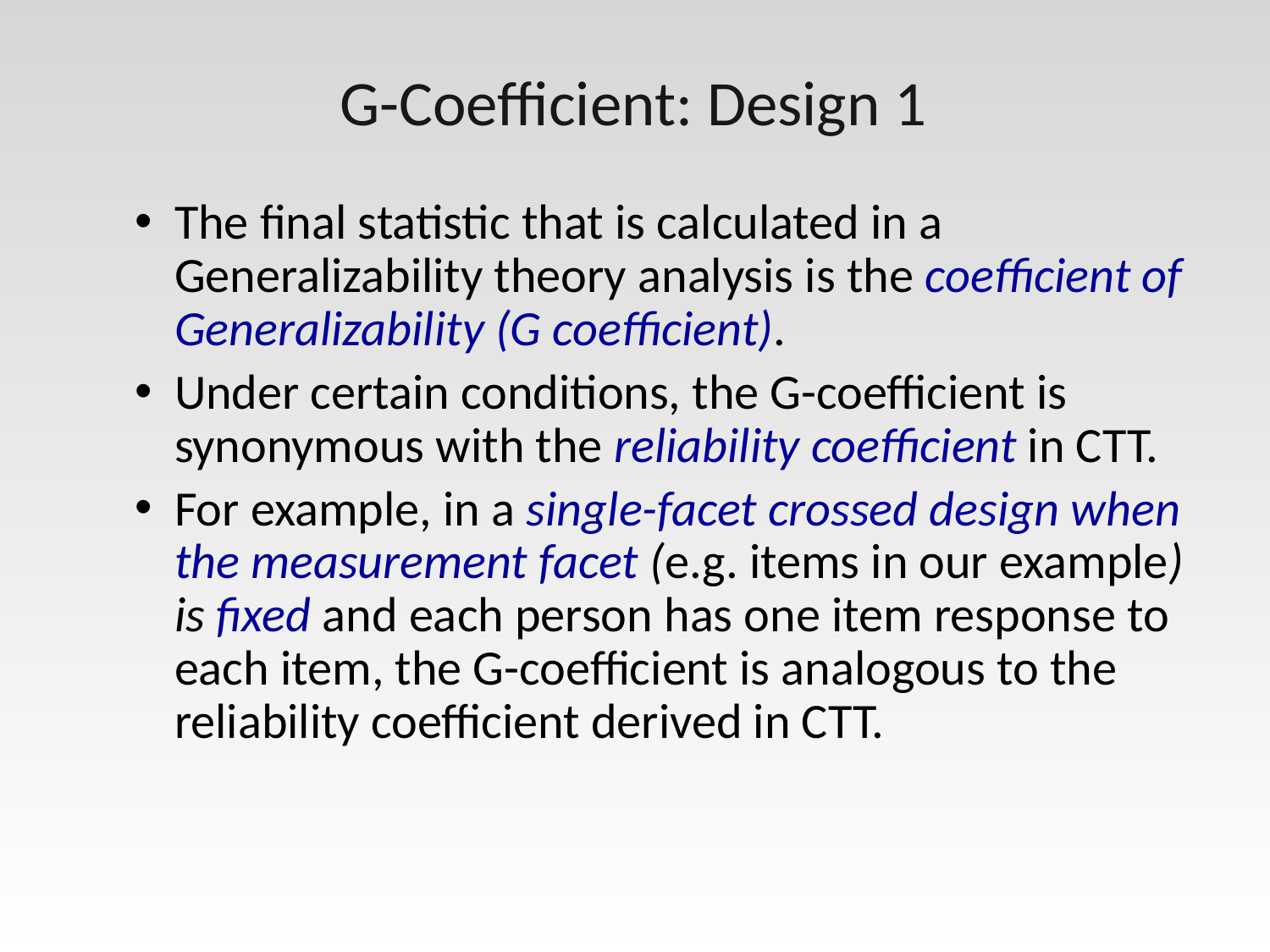

# G-Coefficient: Design 1
The final statistic that is calculated in a Generalizability theory analysis is the coefficient of Generalizability (G coefficient).
Under certain conditions, the G-coefficient is synonymous with the reliability coefficient in CTT.
For example, in a single-facet crossed design when the measurement facet (e.g. items in our example) is fixed and each person has one item response to each item, the G-coefficient is analogous to the reliability coefficient derived in CTT.